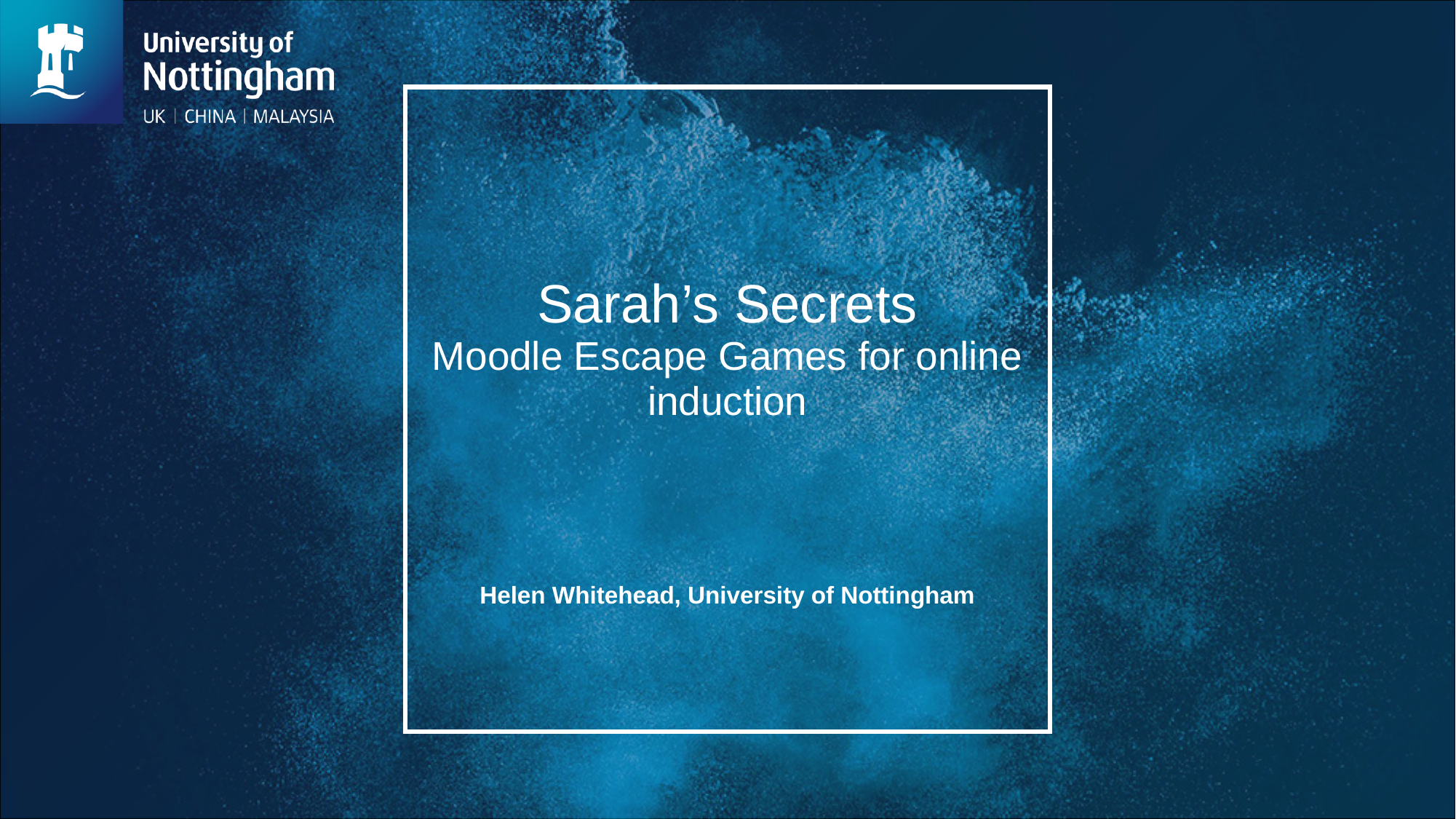

# Sarah’s Secrets Moodle Escape Games for online induction
Helen Whitehead, University of Nottingham